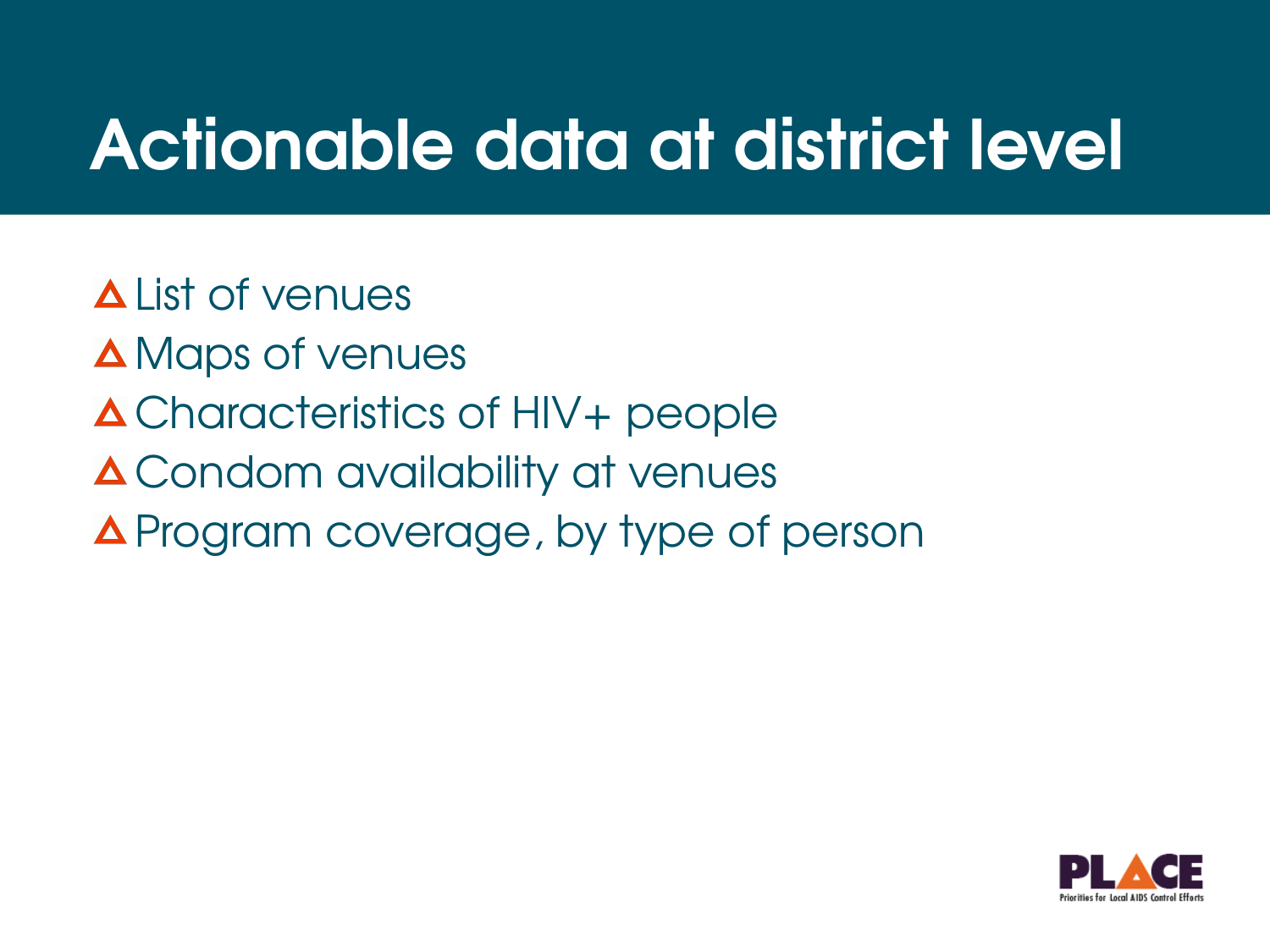

# Actionable data at district level
List of venues
Maps of venues
Characteristics of HIV+ people
Condom availability at venues
Program coverage, by type of person